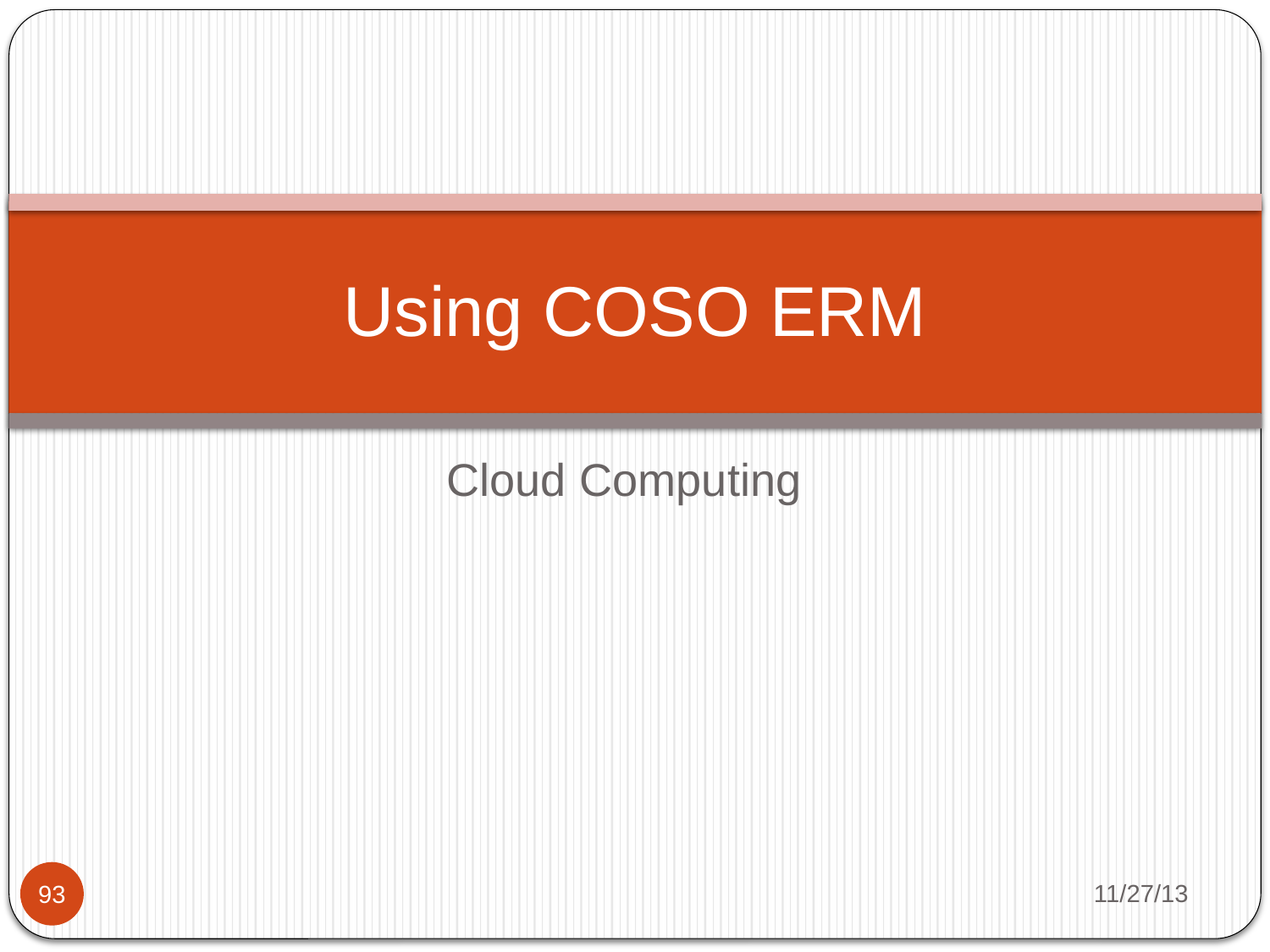

# Using COSO ERM
Cloud Computing
11/27/13
93